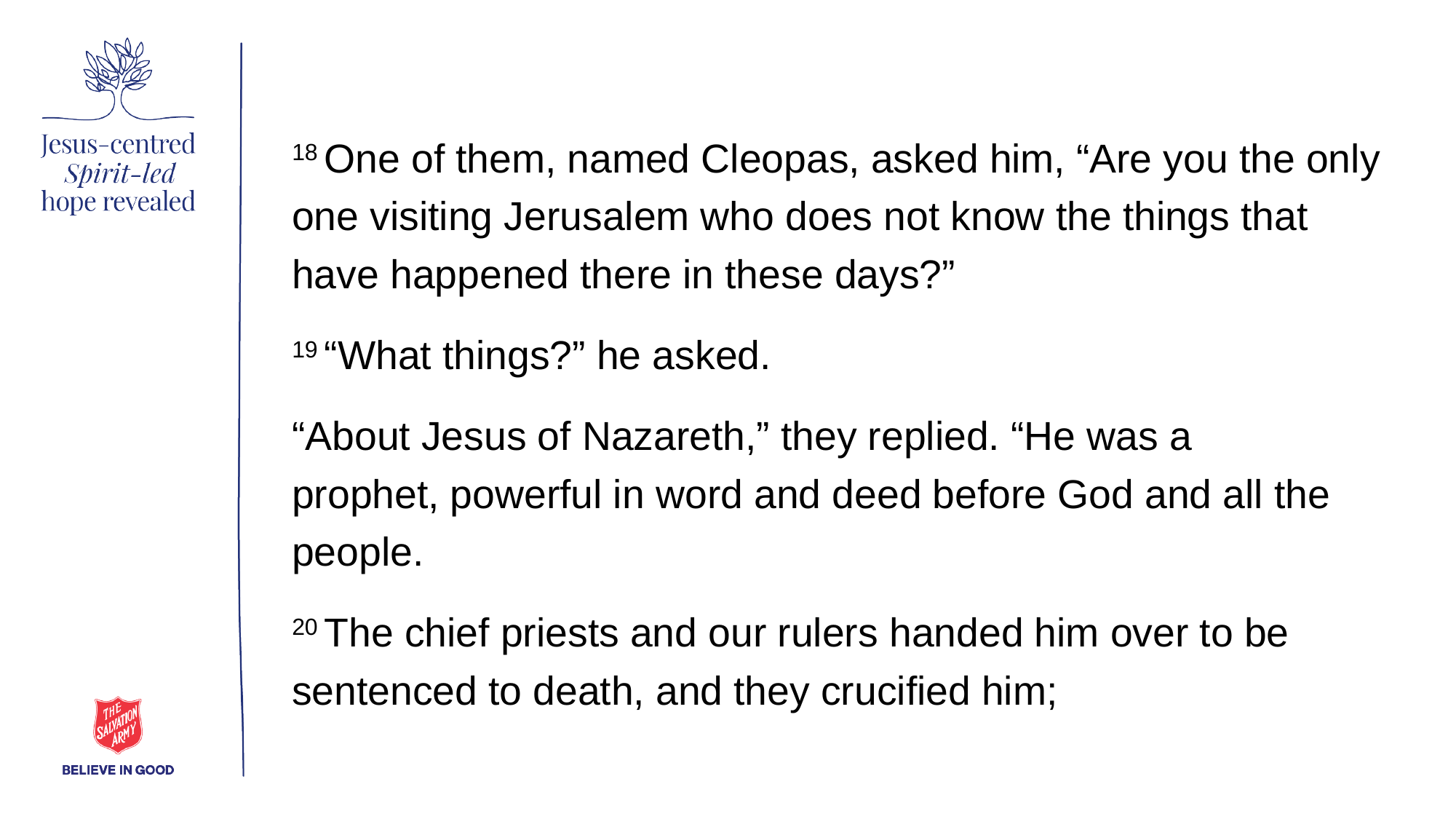

18 One of them, named Cleopas, asked him, “Are you the only one visiting Jerusalem who does not know the things that have happened there in these days?”
19 “What things?” he asked.
“About Jesus of Nazareth,” they replied. “He was a prophet, powerful in word and deed before God and all the people.
20 The chief priests and our rulers handed him over to be sentenced to death, and they crucified him;